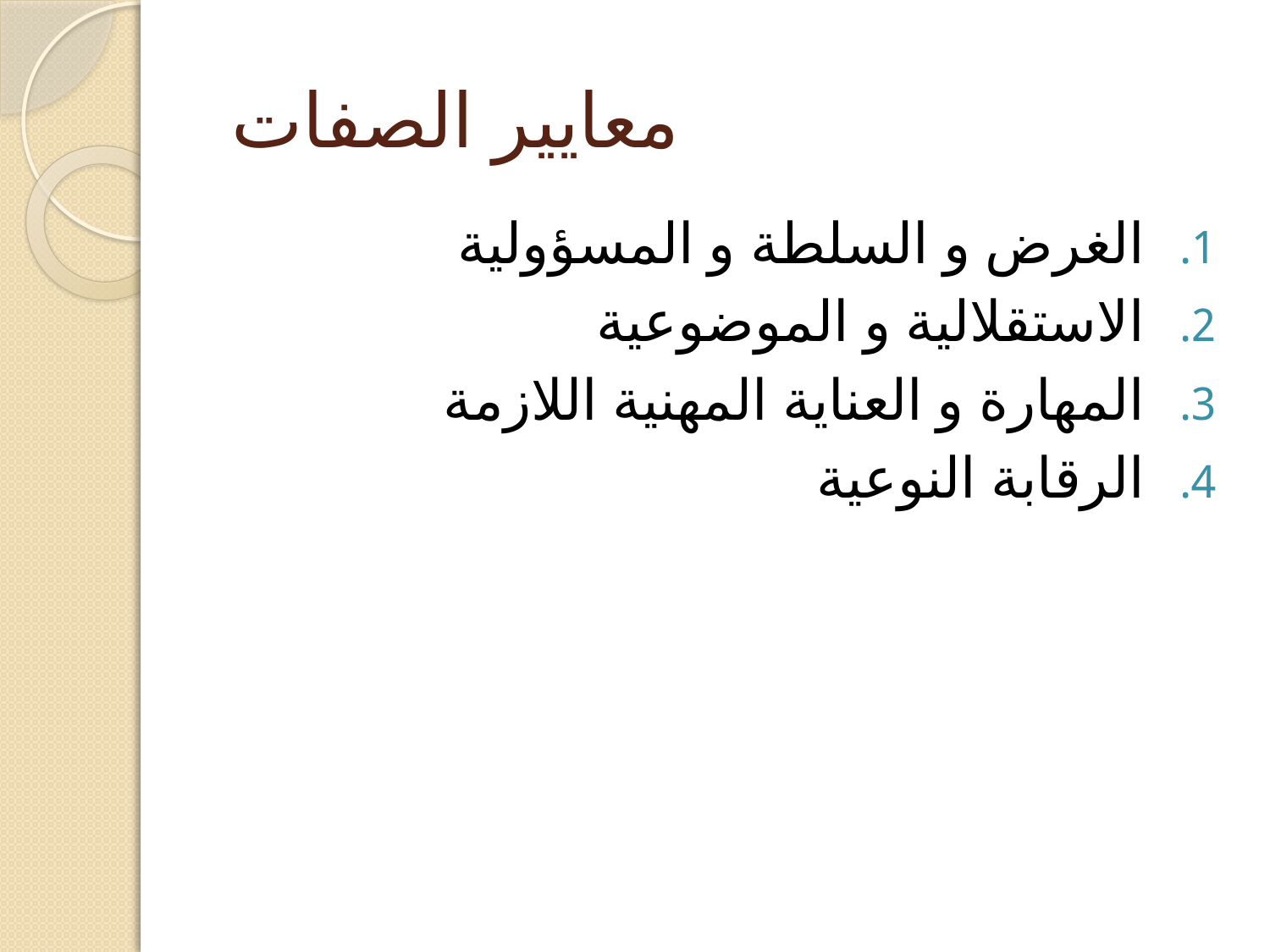

# معايير الصفات
الغرض و السلطة و المسؤولية
الاستقلالية و الموضوعية
المهارة و العناية المهنية اللازمة
الرقابة النوعية